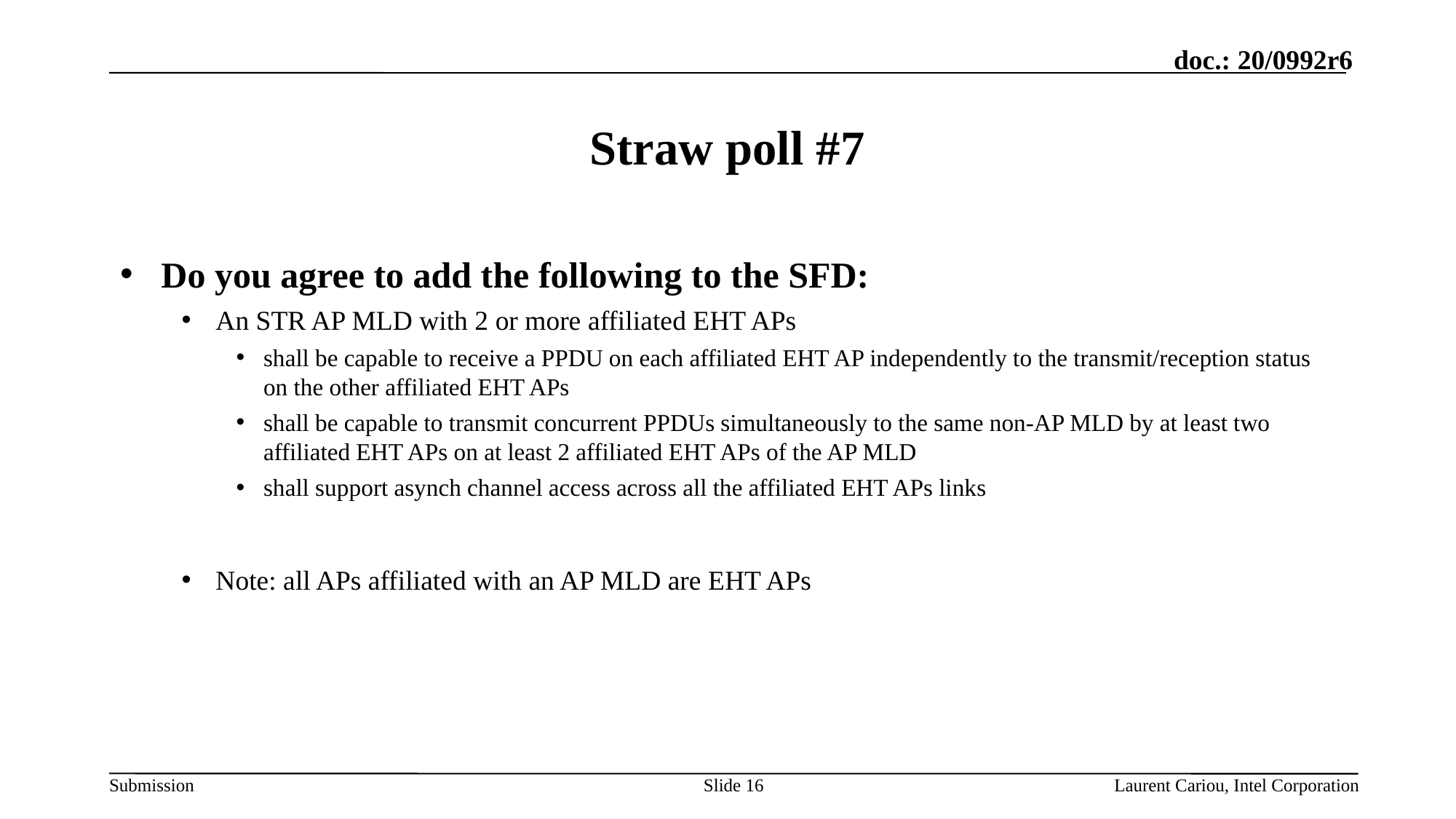

# Straw poll #7
Do you agree to add the following to the SFD:
An STR AP MLD with 2 or more affiliated EHT APs
shall be capable to receive a PPDU on each affiliated EHT AP independently to the transmit/reception status on the other affiliated EHT APs
shall be capable to transmit concurrent PPDUs simultaneously to the same non-AP MLD by at least two affiliated EHT APs on at least 2 affiliated EHT APs of the AP MLD
shall support asynch channel access across all the affiliated EHT APs links

Note: all APs affiliated with an AP MLD are EHT APs

Slide 16
Laurent Cariou, Intel Corporation